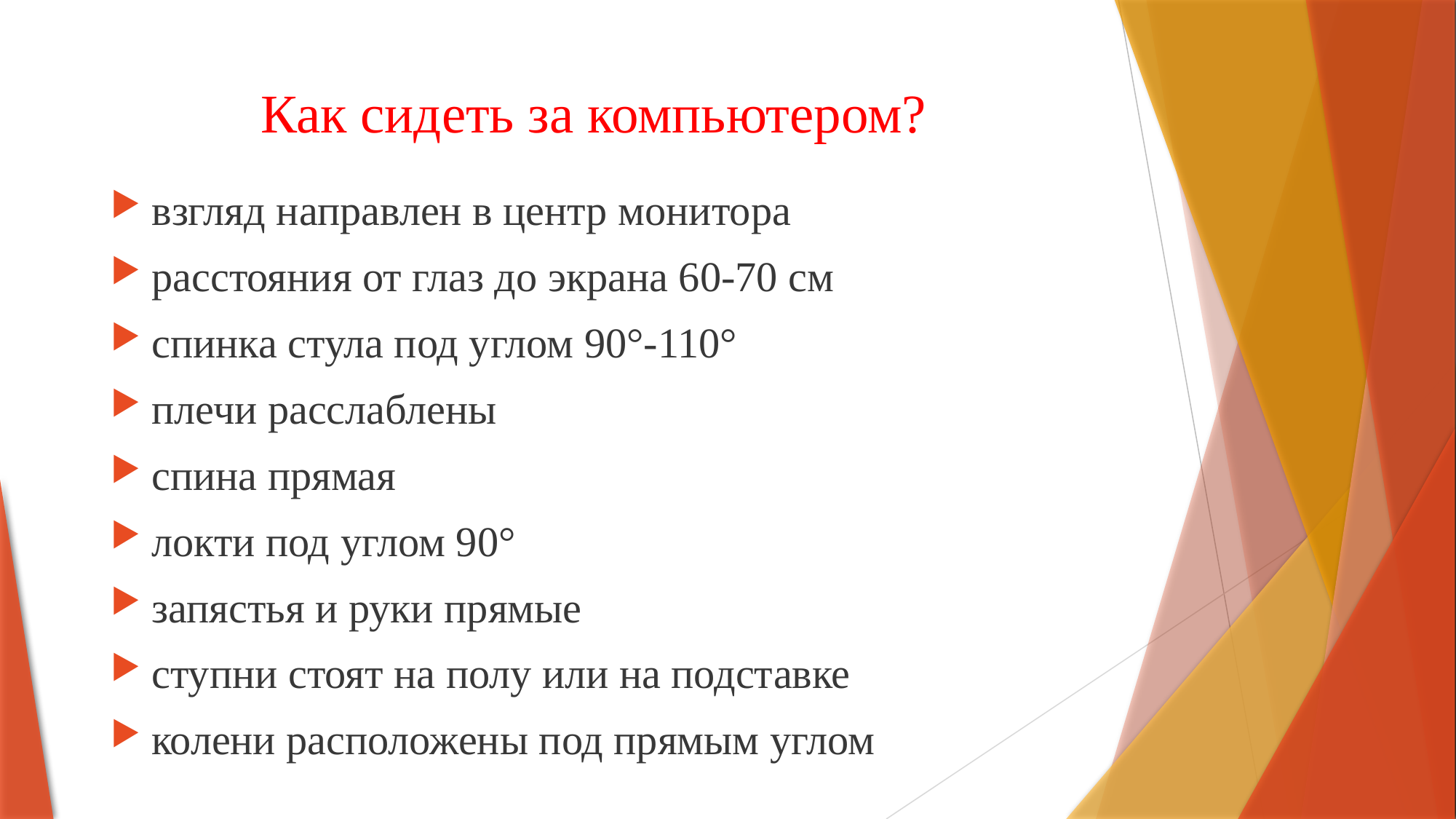

# Как сидеть за компьютером?
взгляд направлен в центр монитора
расстояния от глаз до экрана 60-70 см
спинка стула под углом 90°-110°
плечи расслаблены
спина прямая
локти под углом 90°
запястья и руки прямые
ступни стоят на полу или на подставке
колени расположены под прямым углом